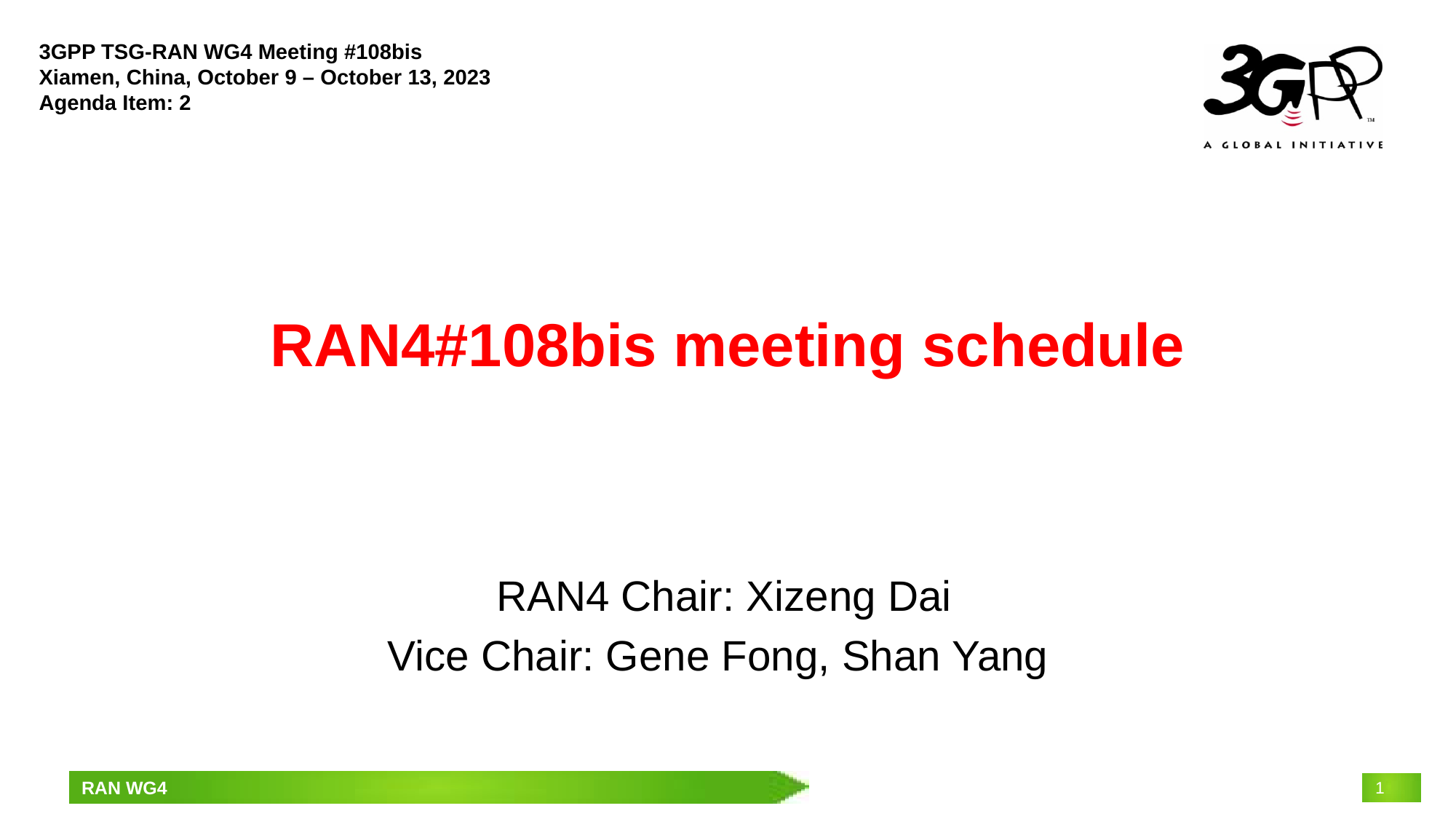

3GPP TSG-RAN WG4 Meeting #108bis
Xiamen, China, October 9 – October 13, 2023
Agenda Item: 2
# RAN4#108bis meeting schedule
RAN4 Chair: Xizeng Dai
Vice Chair: Gene Fong, Shan Yang